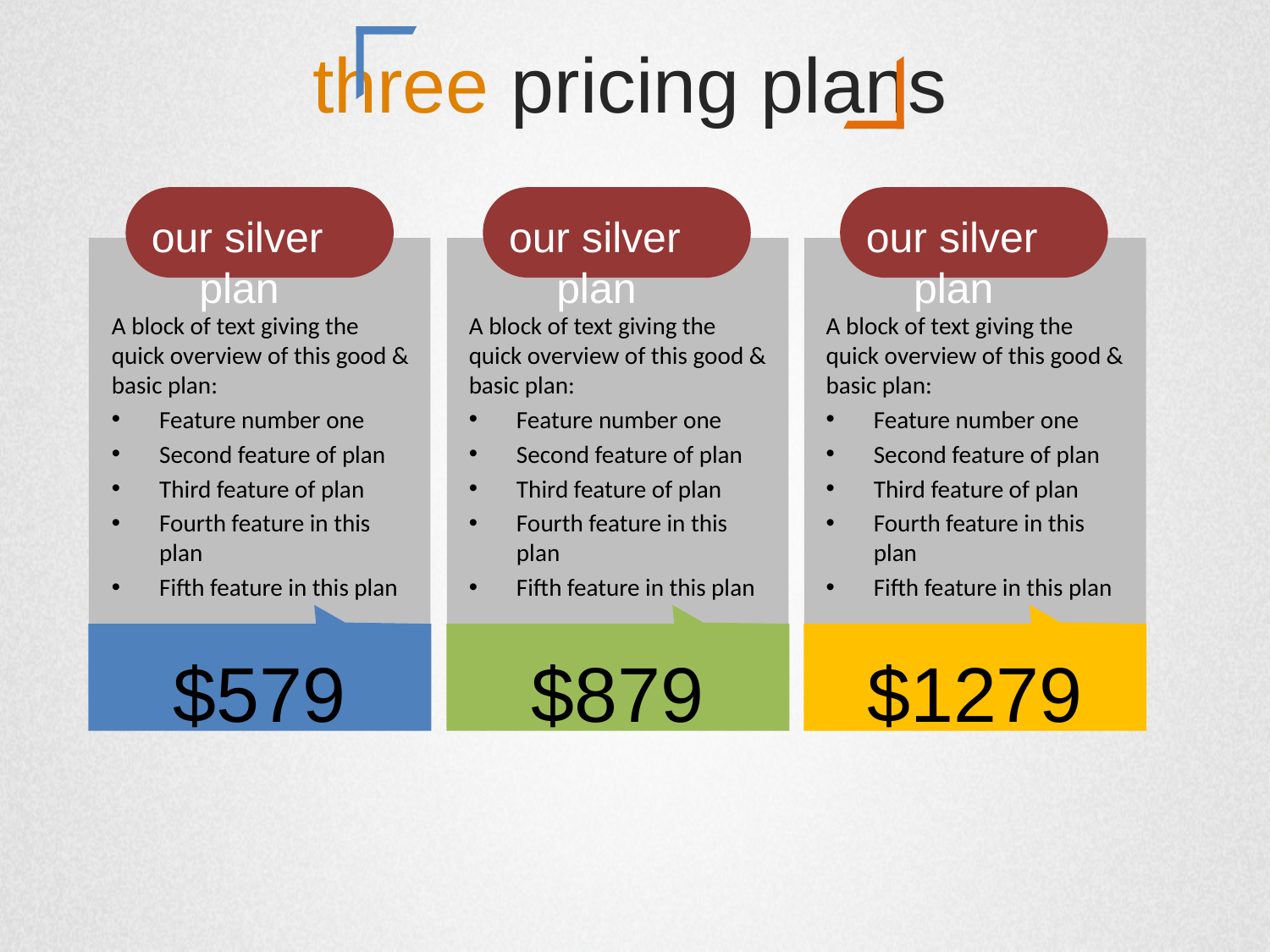

three pricing plans

our silver plan
our silver plan
our silver plan

A block of text giving the quick overview of this good & basic plan:
Feature number one
Second feature of plan
Third feature of plan
Fourth feature in this plan
Fifth feature in this plan

A block of text giving the quick overview of this good & basic plan:
Feature number one
Second feature of plan
Third feature of plan
Fourth feature in this plan
Fifth feature in this plan

A block of text giving the quick overview of this good & basic plan:
Feature number one
Second feature of plan
Third feature of plan
Fourth feature in this plan
Fifth feature in this plan

$579
$879
$1279